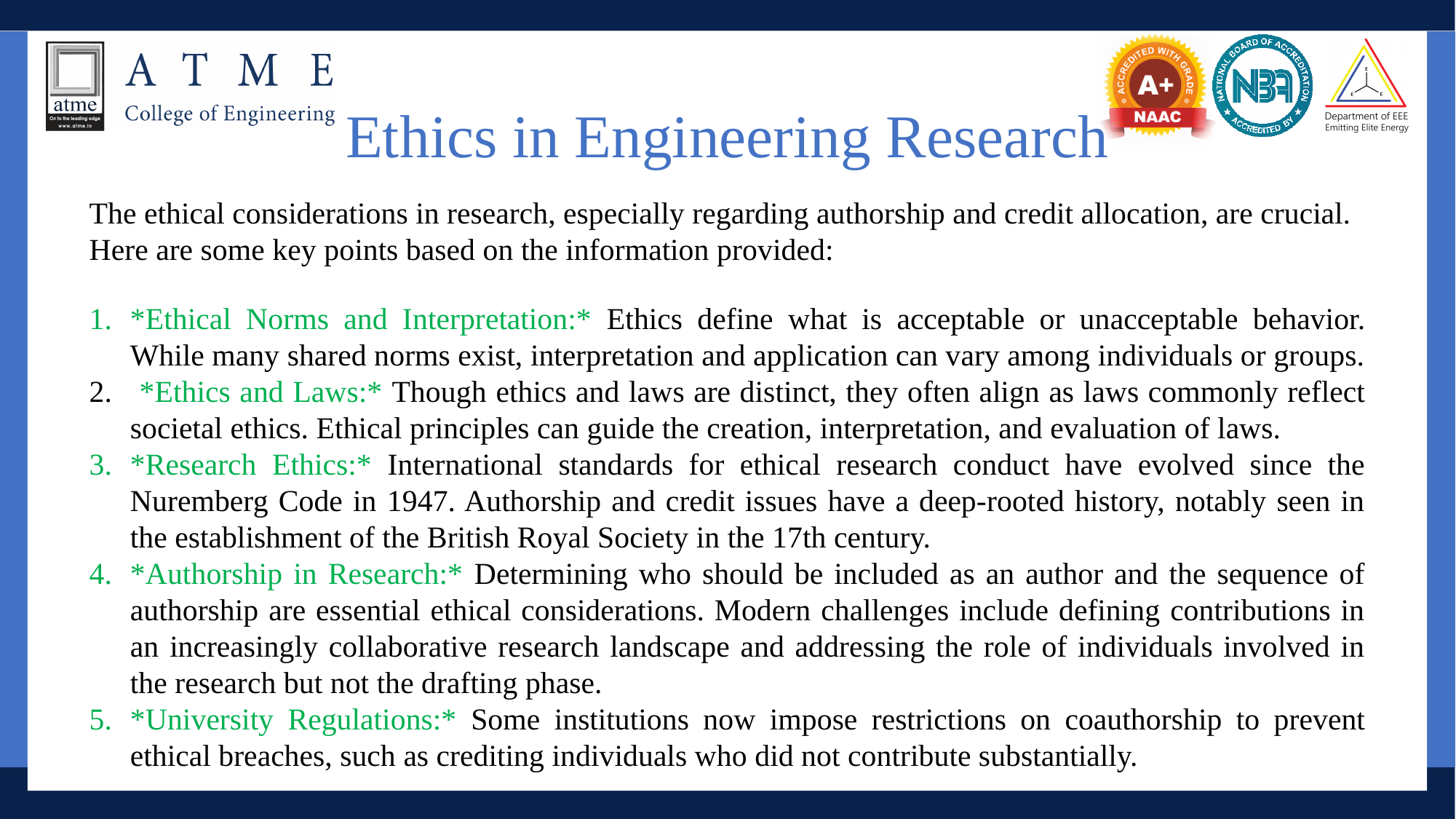

# Ethics in Engineering Research
The ethical considerations in research, especially regarding authorship and credit allocation, are crucial. Here are some key points based on the information provided:

*Ethical Norms and Interpretation:* Ethics define what is acceptable or unacceptable behavior. While many shared norms exist, interpretation and application can vary among individuals or groups.
 *Ethics and Laws:* Though ethics and laws are distinct, they often align as laws commonly reflect societal ethics. Ethical principles can guide the creation, interpretation, and evaluation of laws.
*Research Ethics:* International standards for ethical research conduct have evolved since the Nuremberg Code in 1947. Authorship and credit issues have a deep-rooted history, notably seen in the establishment of the British Royal Society in the 17th century.
*Authorship in Research:* Determining who should be included as an author and the sequence of authorship are essential ethical considerations. Modern challenges include defining contributions in an increasingly collaborative research landscape and addressing the role of individuals involved in the research but not the drafting phase.
*University Regulations:* Some institutions now impose restrictions on coauthorship to prevent ethical breaches, such as crediting individuals who did not contribute substantially.